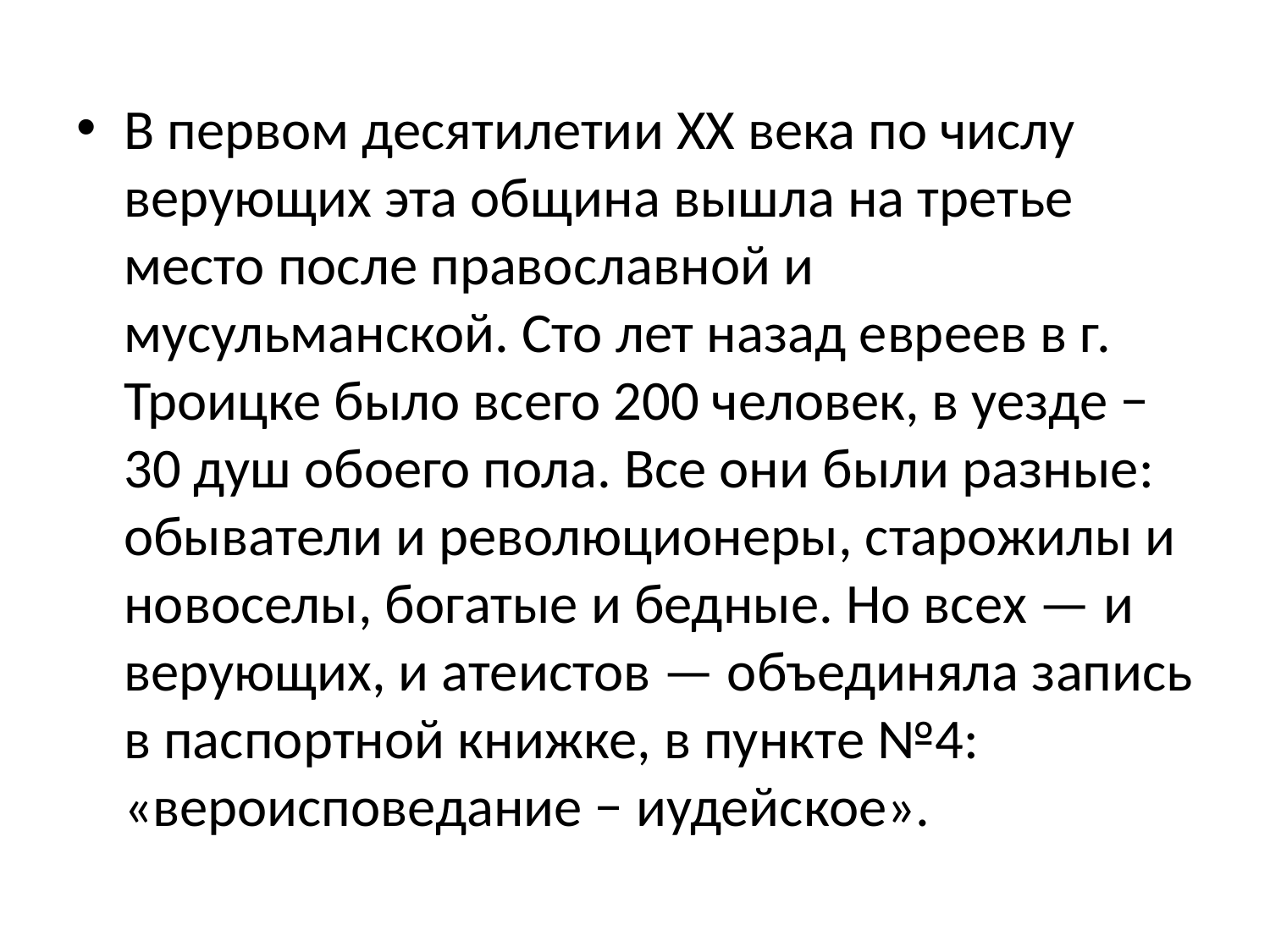

В первом десятилетии ХХ века по числу верующих эта община вышла на третье место после православной и мусульманской. Сто лет назад евреев в г. Троицке было всего 200 человек, в уезде − 30 душ обоего пола. Все они были разные: обыватели и революционеры, старожилы и новоселы, богатые и бедные. Но всех — и верующих, и атеистов — объединяла запись в паспортной книжке, в пункте №4: «вероисповедание − иудейское».